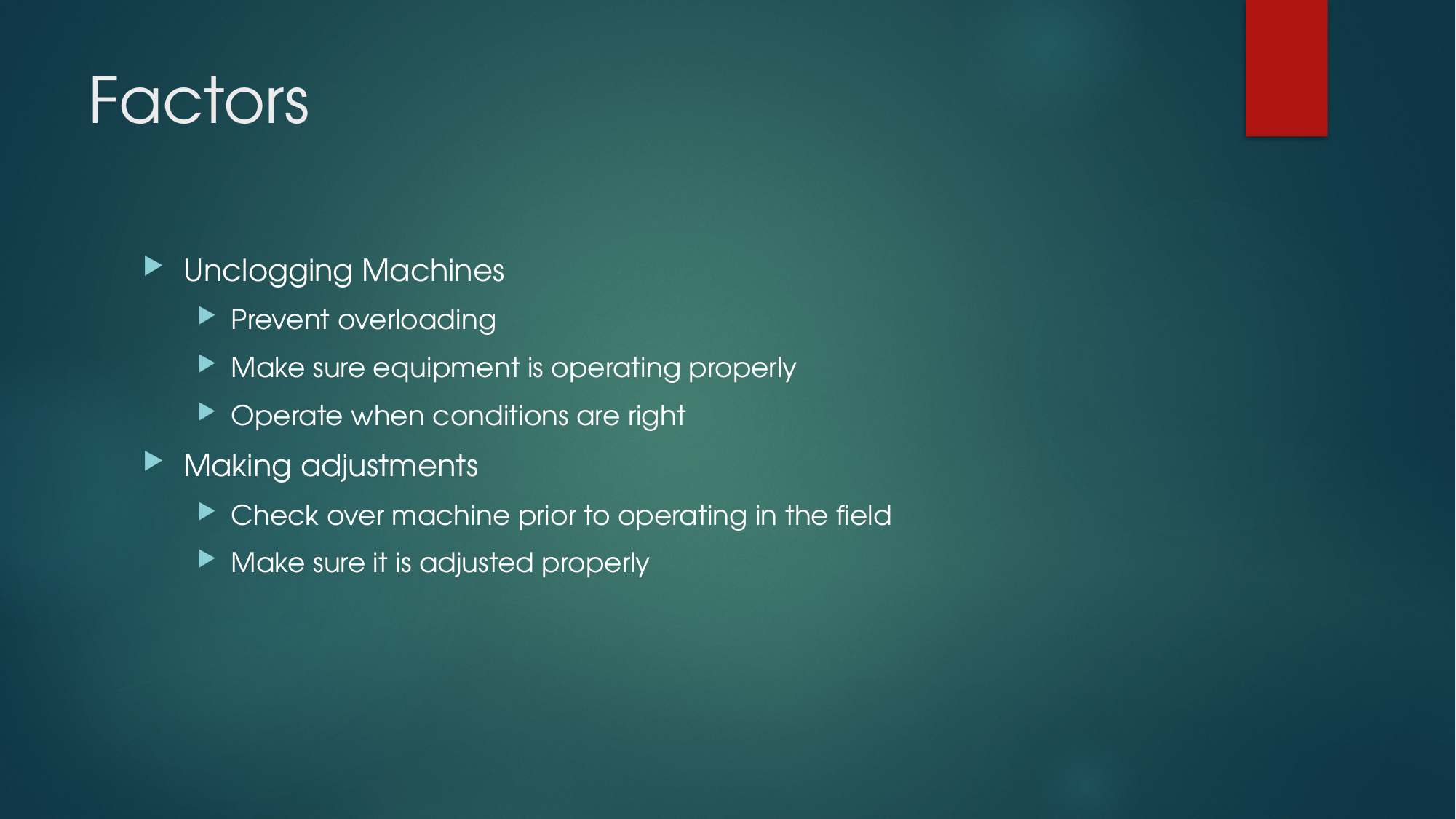

# Factors
Unclogging Machines
Prevent overloading
Make sure equipment is operating properly
Operate when conditions are right
Making adjustments
Check over machine prior to operating in the field
Make sure it is adjusted properly